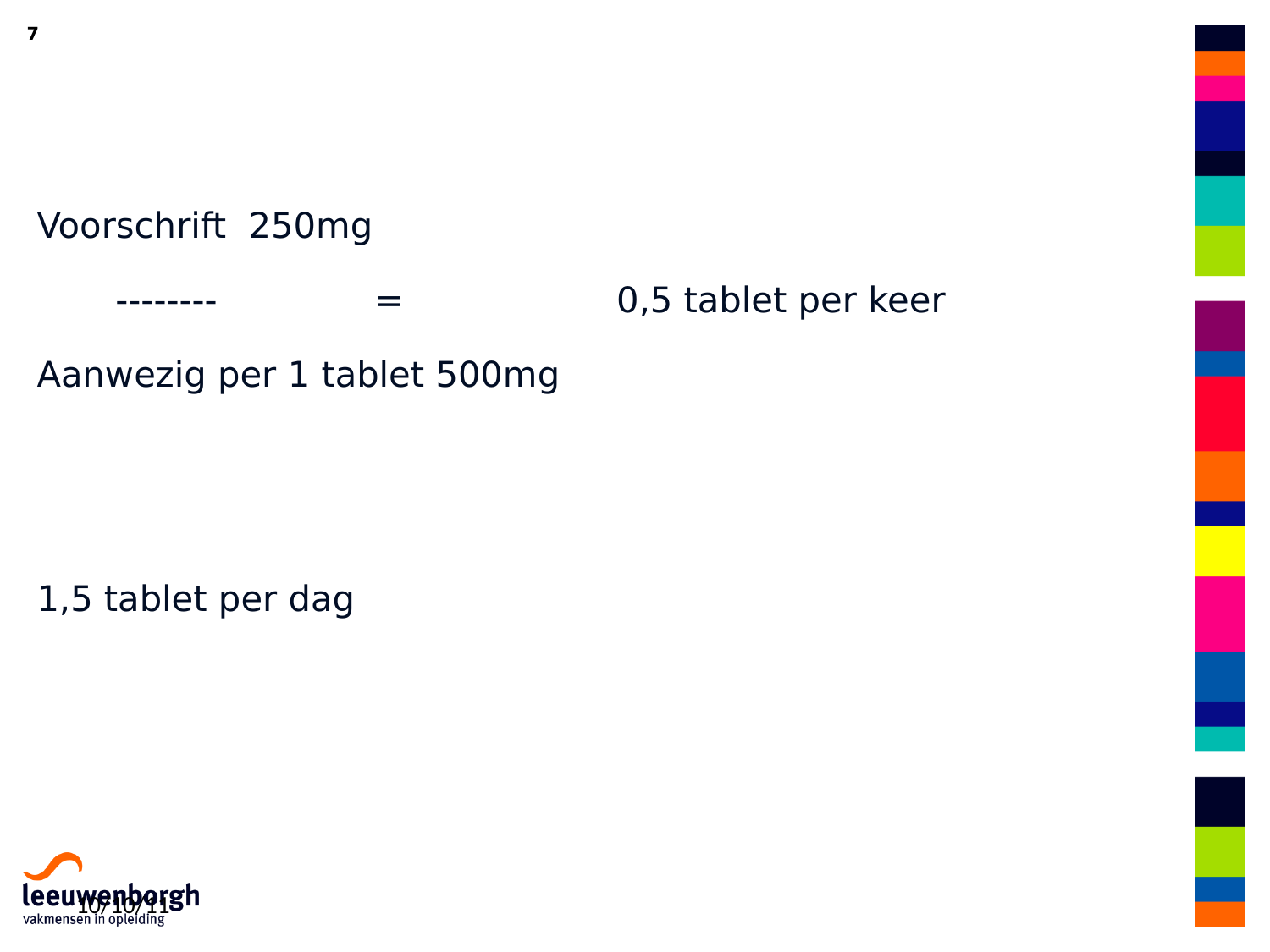

#
Voorschrift  250mg
       --------              =                   0,5 tablet per keer
Aanwezig per 1 tablet 500mg

1,5 tablet per dag
10/10/11